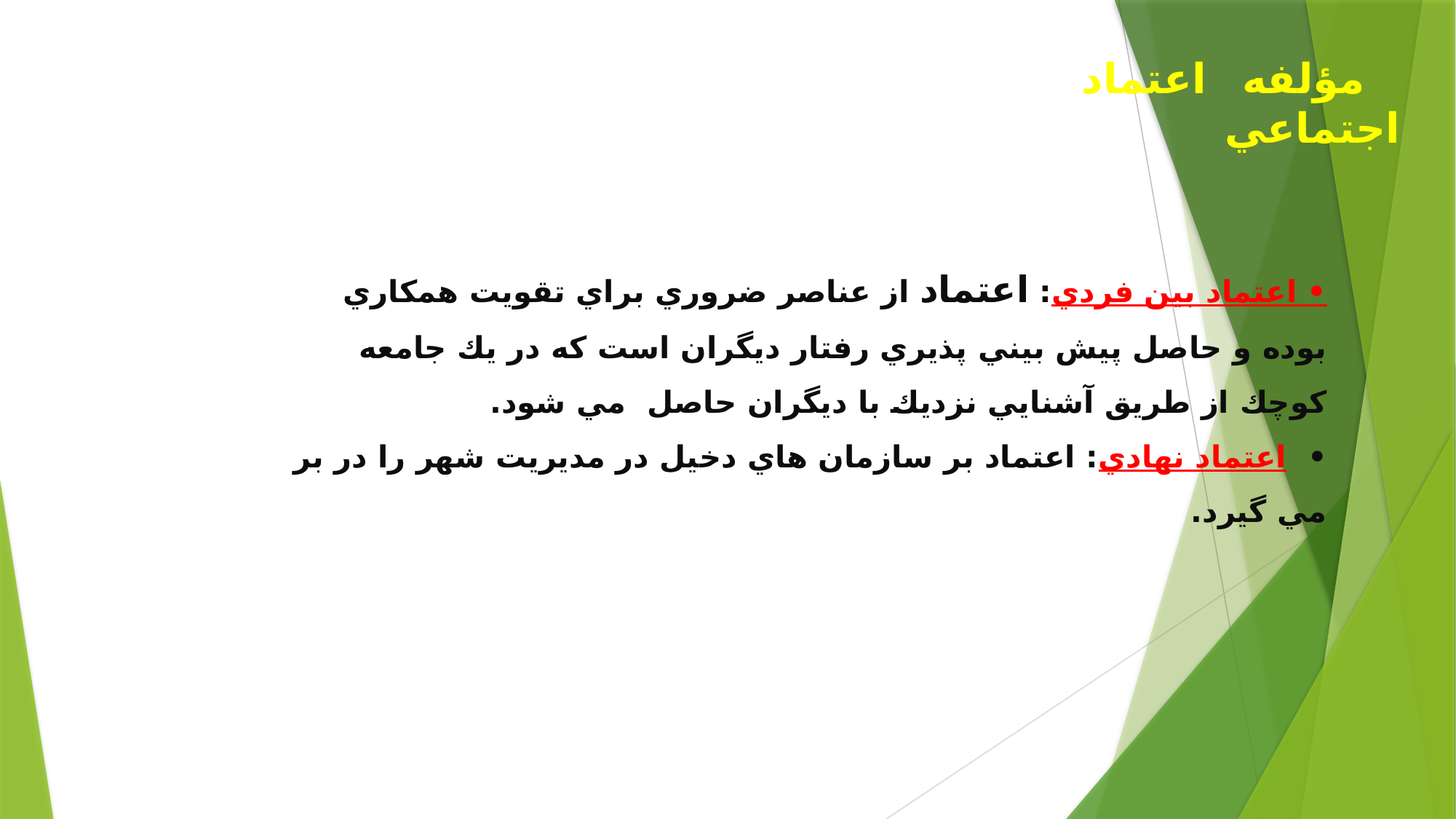

مؤلفه اعتماد اجتماعي
• اعتماد بين فردي: اعتماد از عناصر ضروري براي تقويت همكاري بوده و حاصل پيش بيني پذيري رفتار ديگران است كه در يك جامعه كوچك از طريق آشنايي نزديك با ديگران حاصل  مي شود.
•  اعتماد نهادي: اعتماد بر سازمان هاي دخيل در مديريت شهر را در بر مي گيرد.